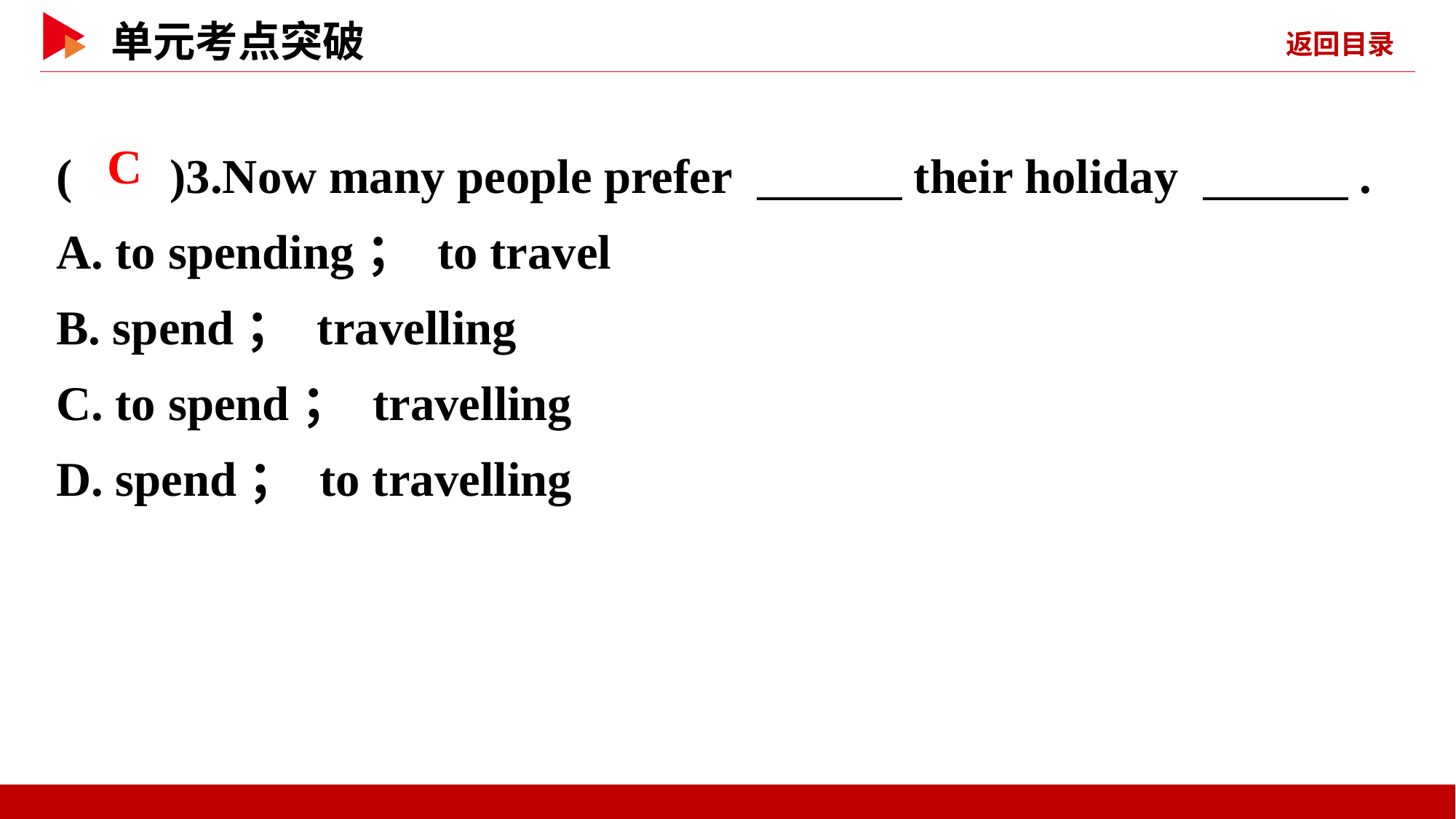

(        )3.Now many people prefer 　　　their holiday 　　　.
A. to spending； to travel
B. spend； travelling
C. to spend； travelling
D. spend； to travelling
   C